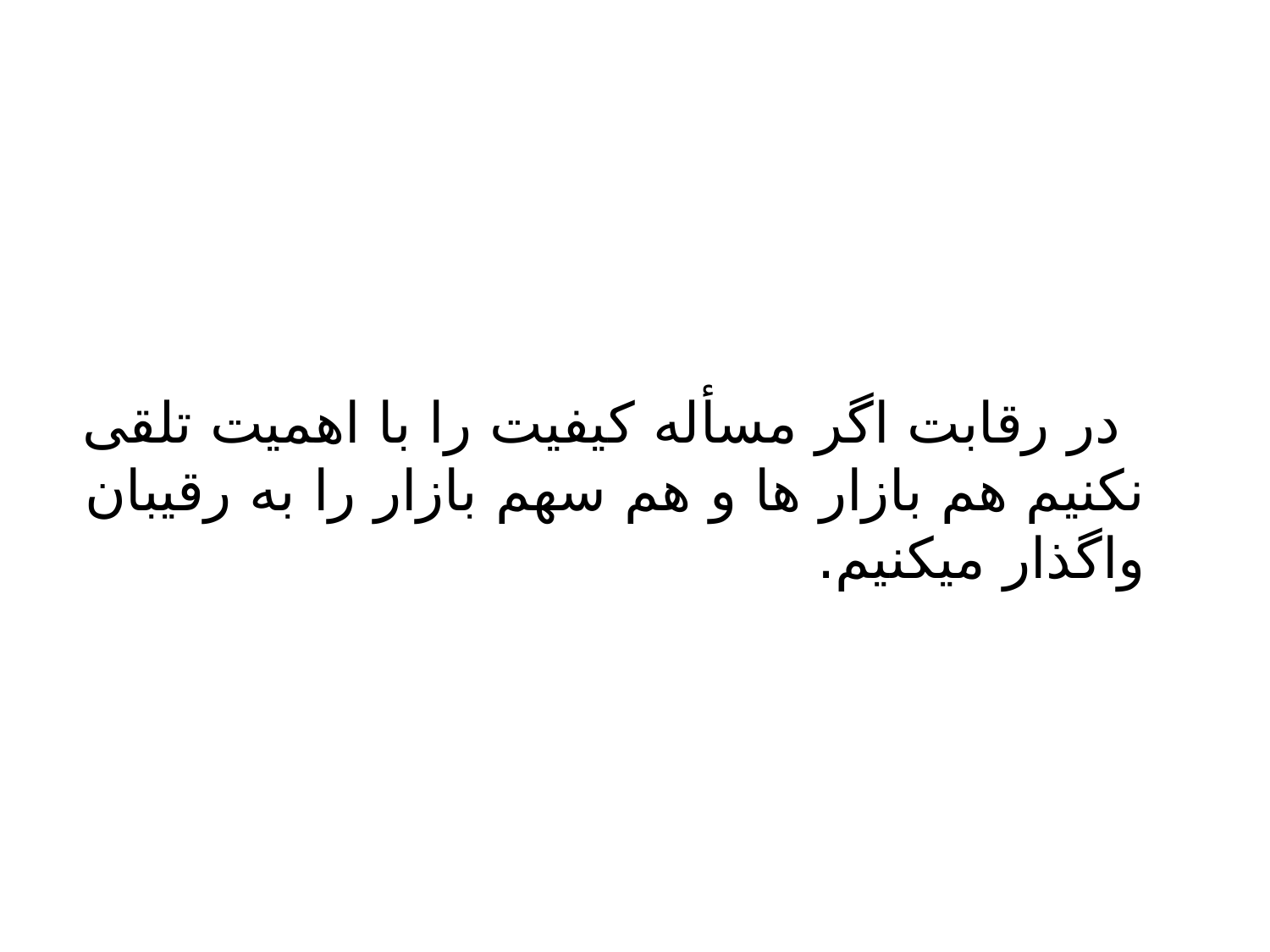

#

    در رقابت اگر مسأله کیفیت را با اهمیت تلقی نکنیم هم بازار ها و هم سهم بازار را به رقیبان واگذار میکنیم.